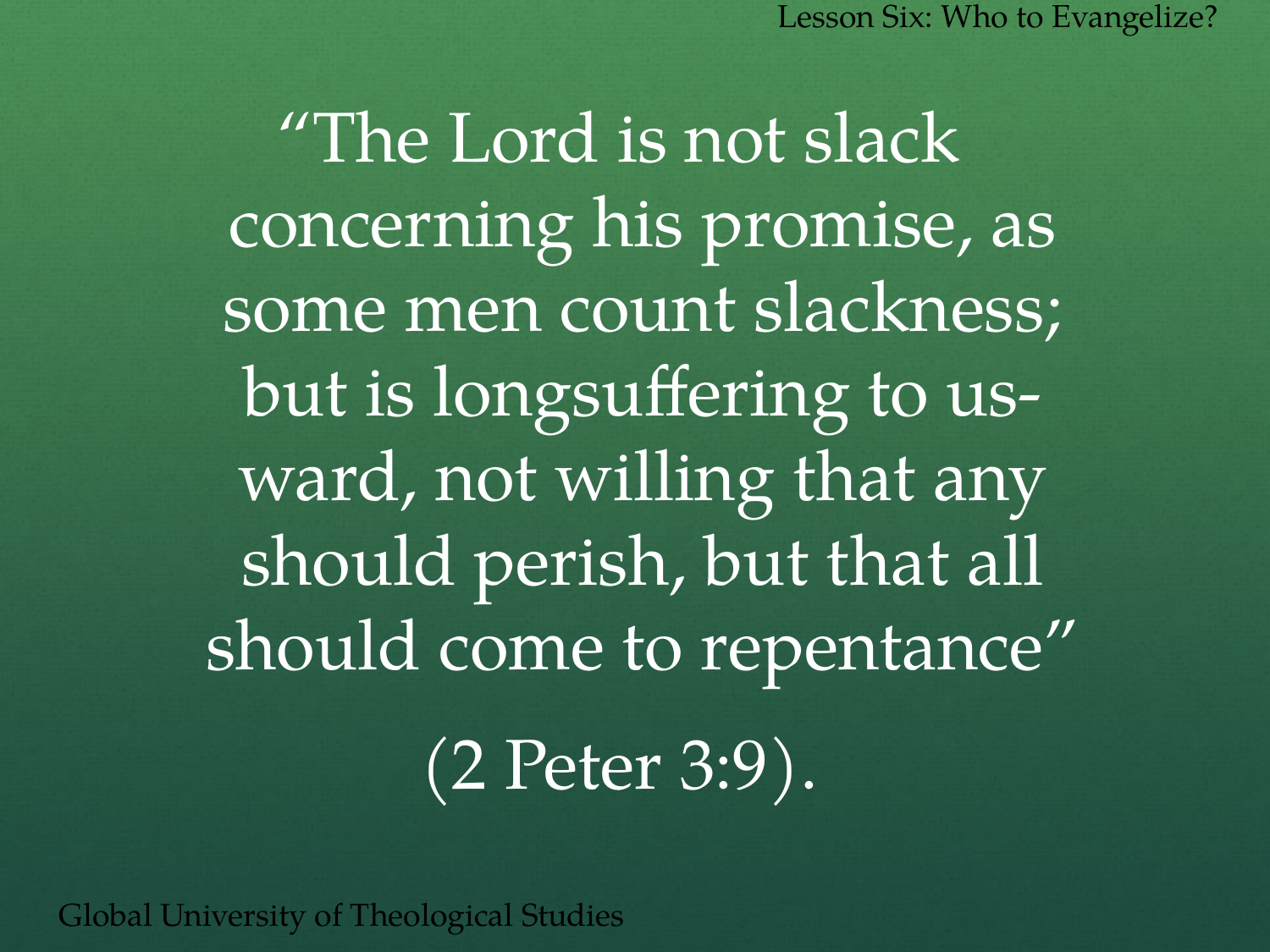

Lesson Six: Who to Evangelize?

“The Lord is not slack concerning his promise, as some men count slackness; but is longsuffering to us-ward, not willing that any should perish, but that all should come to repentance”
(2 Peter 3:9).
Global University of Theological Studies